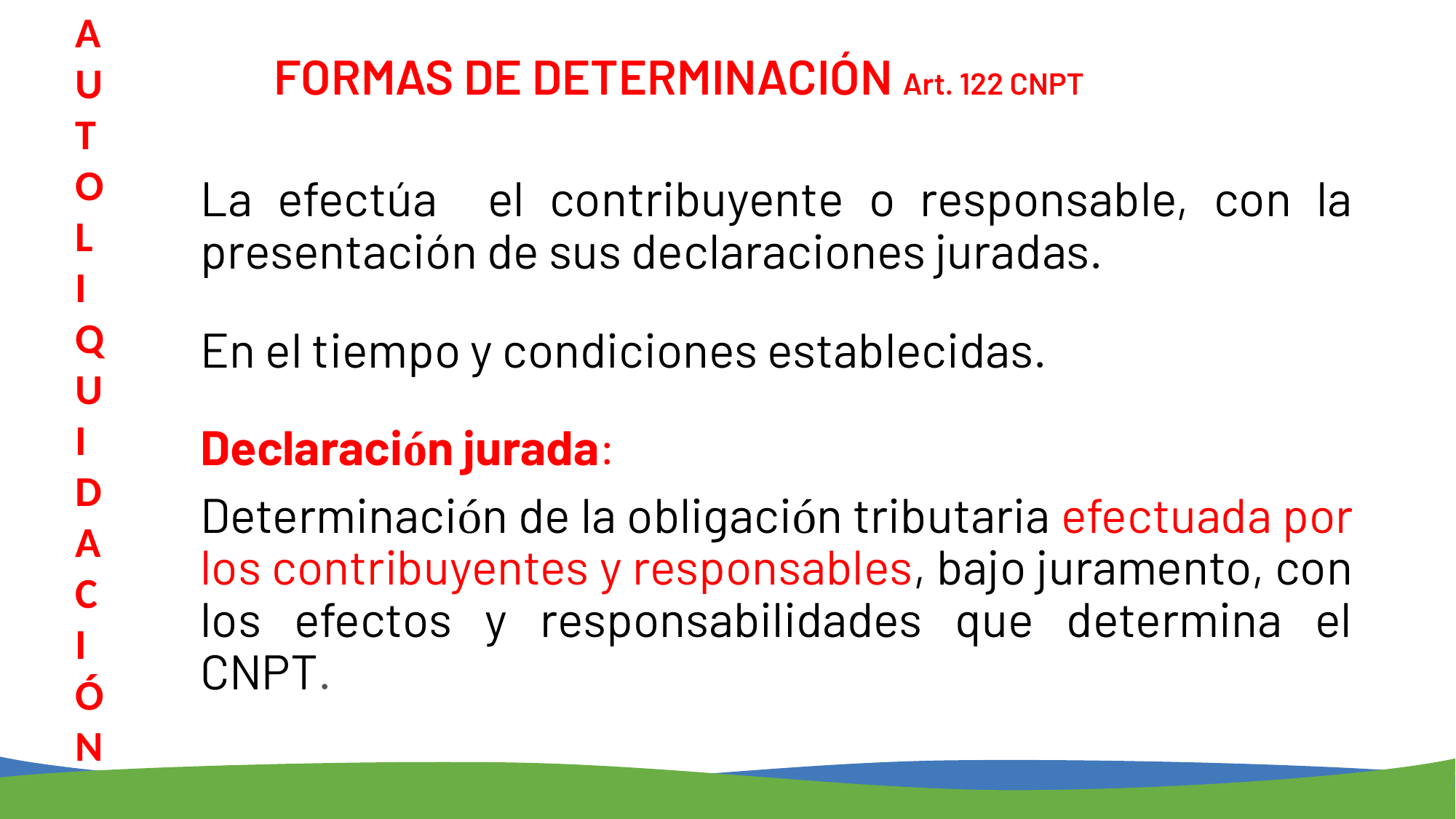

A
U
T
O
L
I
Q
U
I
D
A
C
I
Ó
N
FORMAS DE DETERMINACIÓN Art. 122 CNPT

La efectúa  el contribuyente o responsable, con la presentación de sus declaraciones juradas.

En el tiempo y condiciones establecidas.

Declaración jurada:
Determinación de la obligación tributaria efectuada por los contribuyentes y responsables, bajo juramento, con los efectos y responsabilidades que determina el CNPT.